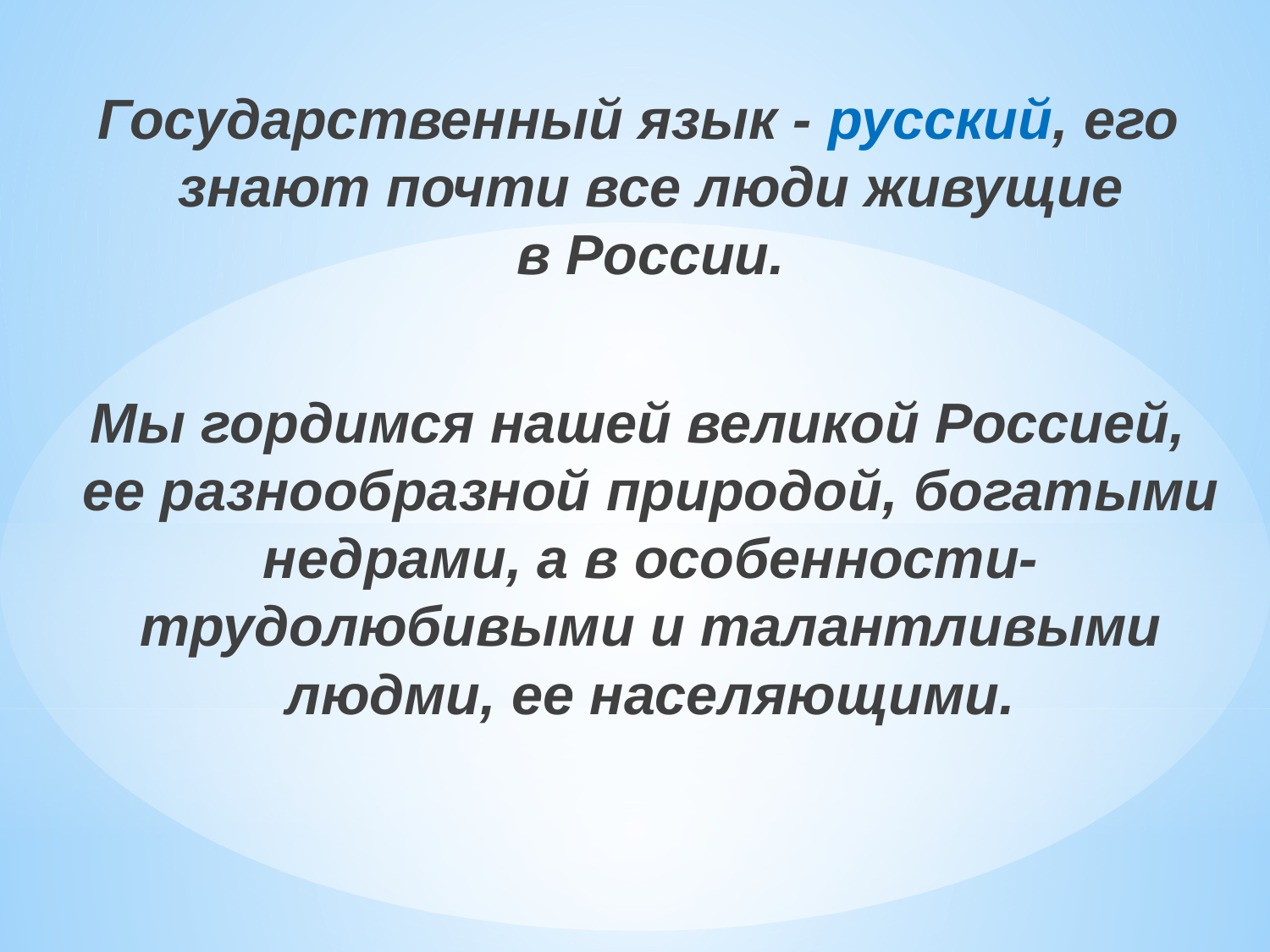

Государственный язык - русский, его знают почти все люди живущие в России.

Мы гордимся нашей великой Россией, ее разнообразной природой, богатыми недрами, а в особенности- трудолюбивыми и талантливыми людми, ее населяющими.

#